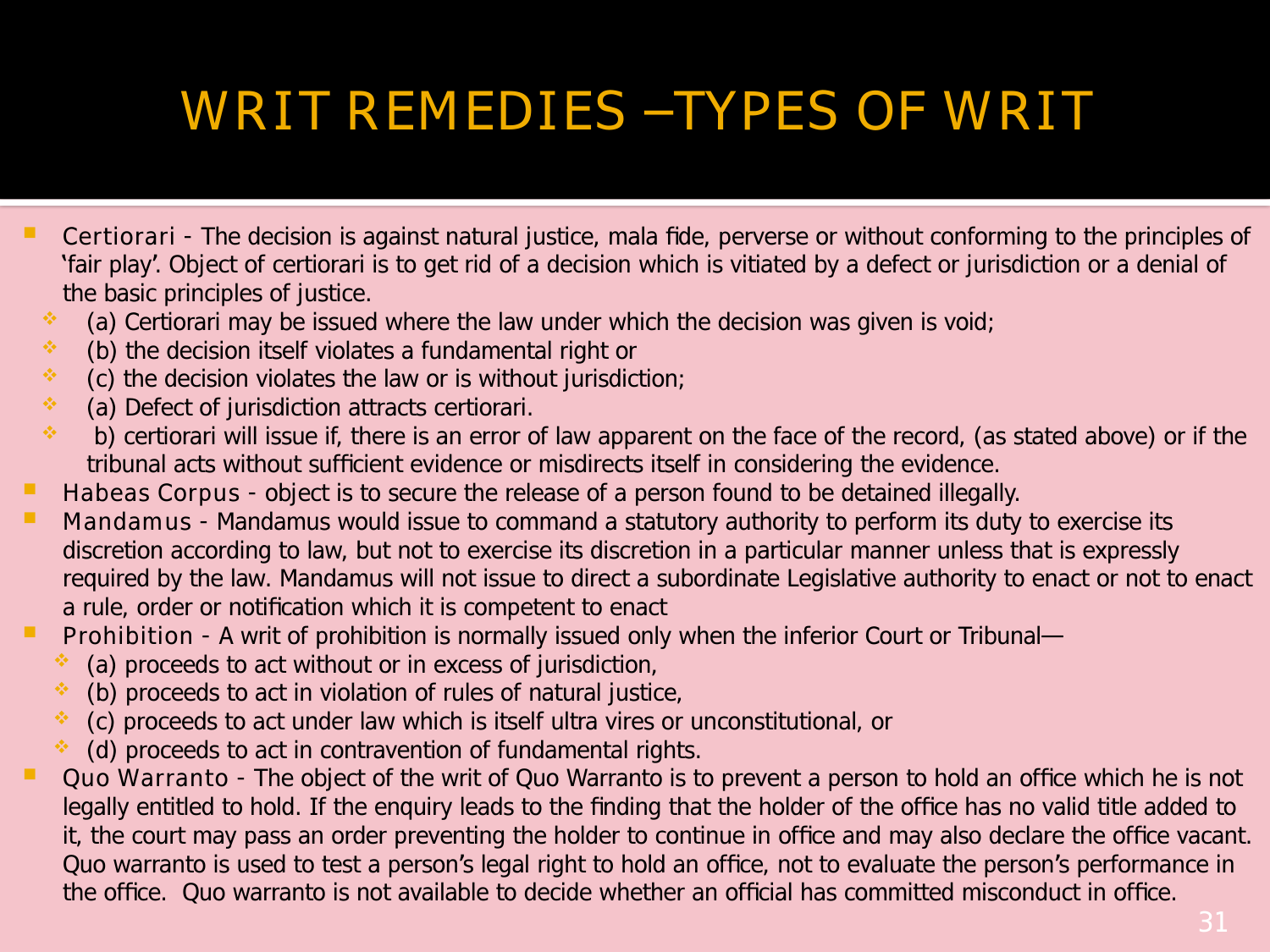

# WRIT REMEDIES –TYPES OF WRIT
Certiorari - The decision is against natural justice, mala fide, perverse or without conforming to the principles of ‘fair play’. Object of certiorari is to get rid of a decision which is vitiated by a defect or jurisdiction or a denial of the basic principles of justice.
(a) Certiorari may be issued where the law under which the decision was given is void;
(b) the decision itself violates a fundamental right or
(c) the decision violates the law or is without jurisdiction;
(a) Defect of jurisdiction attracts certiorari.
 b) certiorari will issue if, there is an error of law apparent on the face of the record, (as stated above) or if the tribunal acts without sufficient evidence or misdirects itself in considering the evidence.
Habeas Corpus - object is to secure the release of a person found to be detained illegally.
Mandamus - Mandamus would issue to command a statutory authority to perform its duty to exercise its discretion according to law, but not to exercise its discretion in a particular manner unless that is expressly required by the law. Mandamus will not issue to direct a subordinate Legislative authority to enact or not to enact a rule, order or notification which it is competent to enact
Prohibition - A writ of prohibition is normally issued only when the inferior Court or Tribunal—
(a) proceeds to act without or in excess of jurisdiction,
(b) proceeds to act in violation of rules of natural justice,
(c) proceeds to act under law which is itself ultra vires or unconstitutional, or
(d) proceeds to act in contravention of fundamental rights.
Quo Warranto - The object of the writ of Quo Warranto is to prevent a person to hold an office which he is not legally entitled to hold. If the enquiry leads to the finding that the holder of the office has no valid title added to it, the court may pass an order preventing the holder to continue in office and may also declare the office vacant. Quo warranto is used to test a person’s legal right to hold an office, not to evaluate the person’s performance in the office.  Quo warranto is not available to decide whether an official has committed misconduct in office.

31